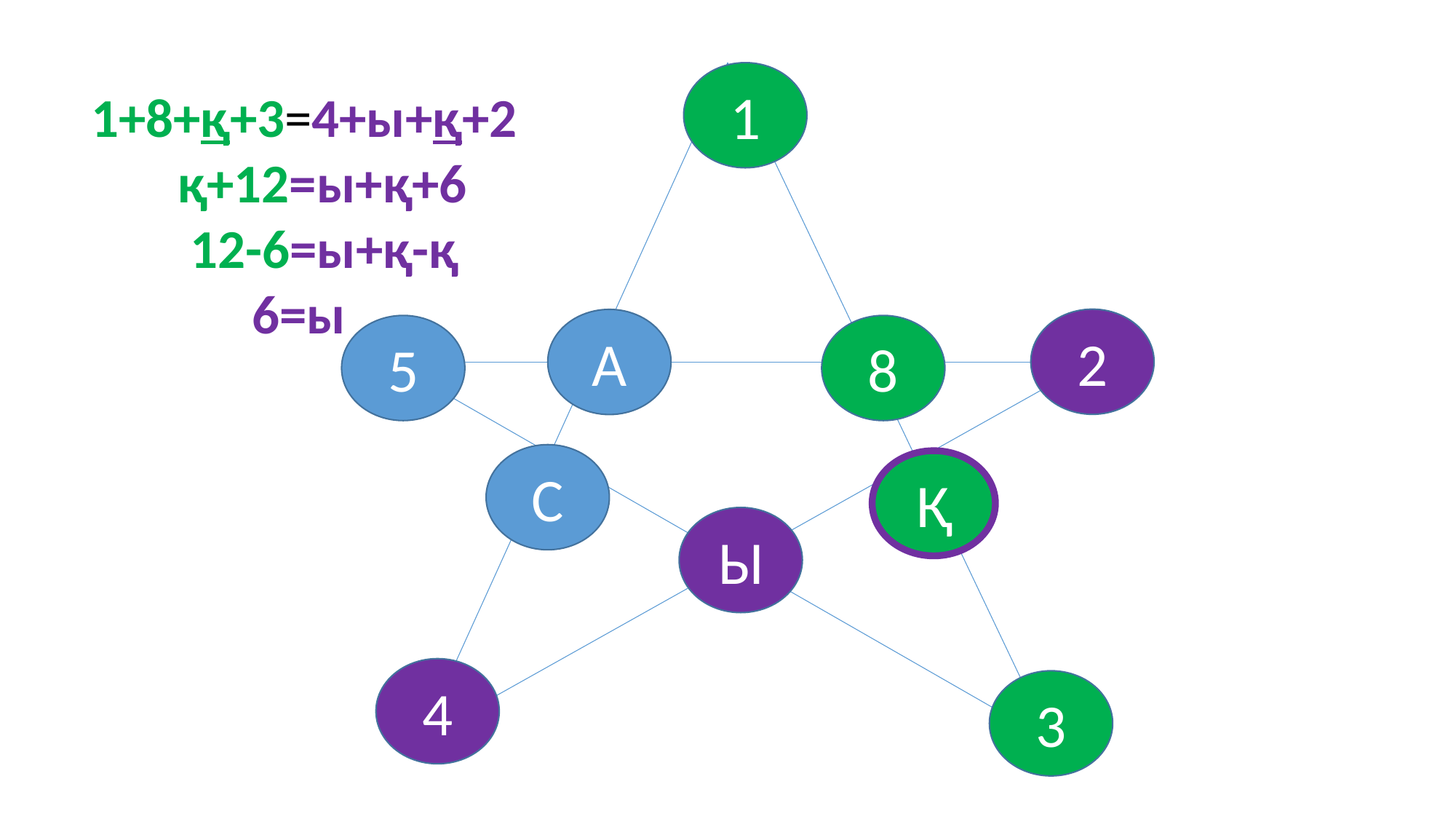

1
   1+8+қ+3=4+ы+қ+2
          қ+12=ы+қ+6
           12-6=ы+қ-қ
                6=ы
2
А
5
8
С
Қ
Ы
4
3